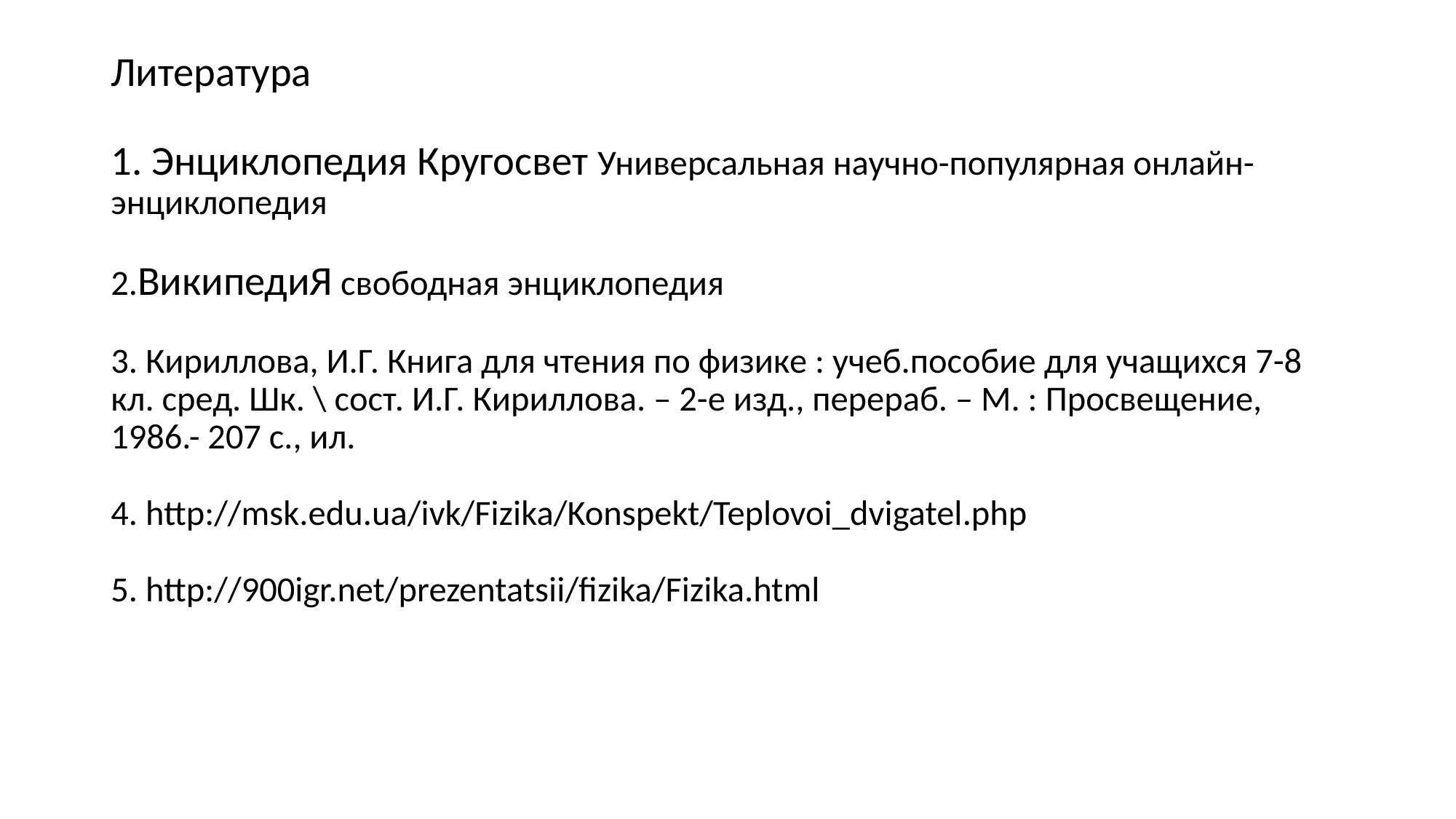

# Литература 1. Энциклопедия Кругосвет Универсальная научно-популярная онлайн-энциклопедия 2.ВикипедиЯ свободная энциклопедия 3. Кириллова, И.Г. Книга для чтения по физике : учеб.пособие для учащихся 7-8 кл. сред. Шк. \ сост. И.Г. Кириллова. – 2-е изд., перераб. – М. : Просвещение, 1986.- 207 с., ил. 4. http://msk.edu.ua/ivk/Fizika/Konspekt/Teplovoi_dvigatel.php 5. http://900igr.net/prezentatsii/fizika/Fizika.html